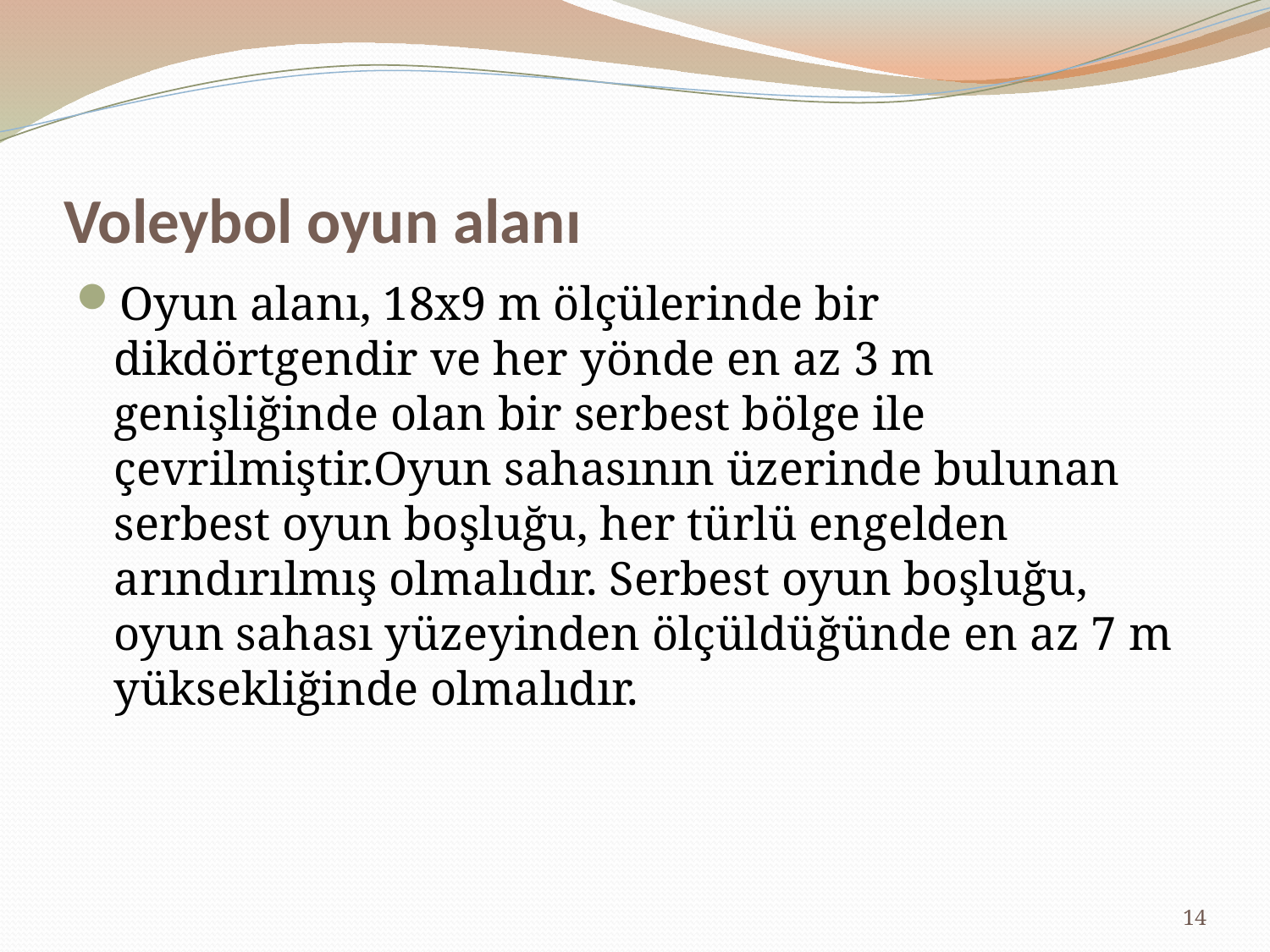

# Voleybol oyun alanı
Oyun alanı, 18x9 m ölçülerinde bir dikdörtgendir ve her yönde en az 3 m genişliğinde olan bir serbest bölge ile çevrilmiştir.Oyun sahasının üzerinde bulunan serbest oyun boşluğu, her türlü engelden arındırılmış olmalıdır. Serbest oyun boşluğu, oyun sahası yüzeyinden ölçüldüğünde en az 7 m yüksekliğinde olmalıdır.

14